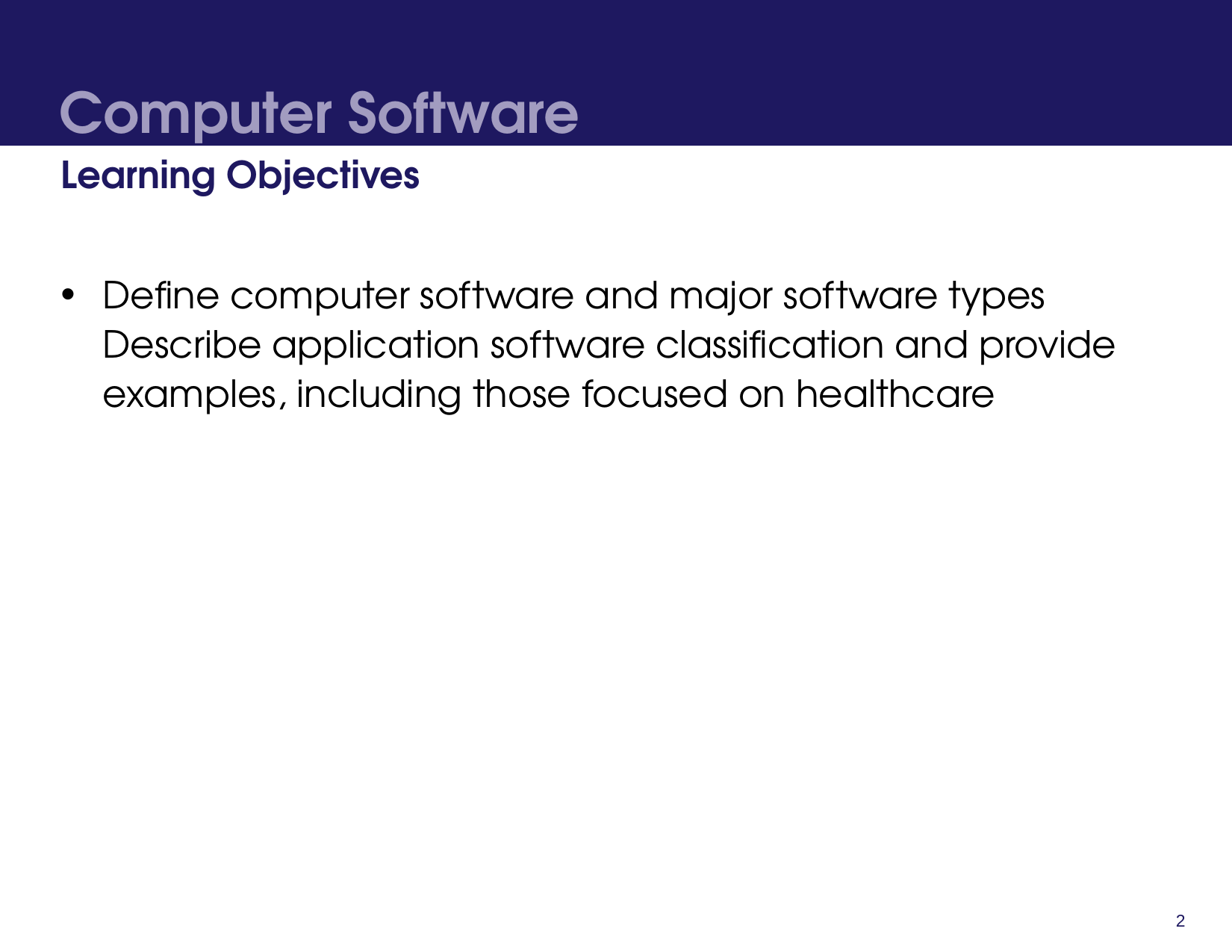

# Computer Software
Learning Objectives
Define computer software and major software types Describe application software classification and provide examples, including those focused on healthcare
2